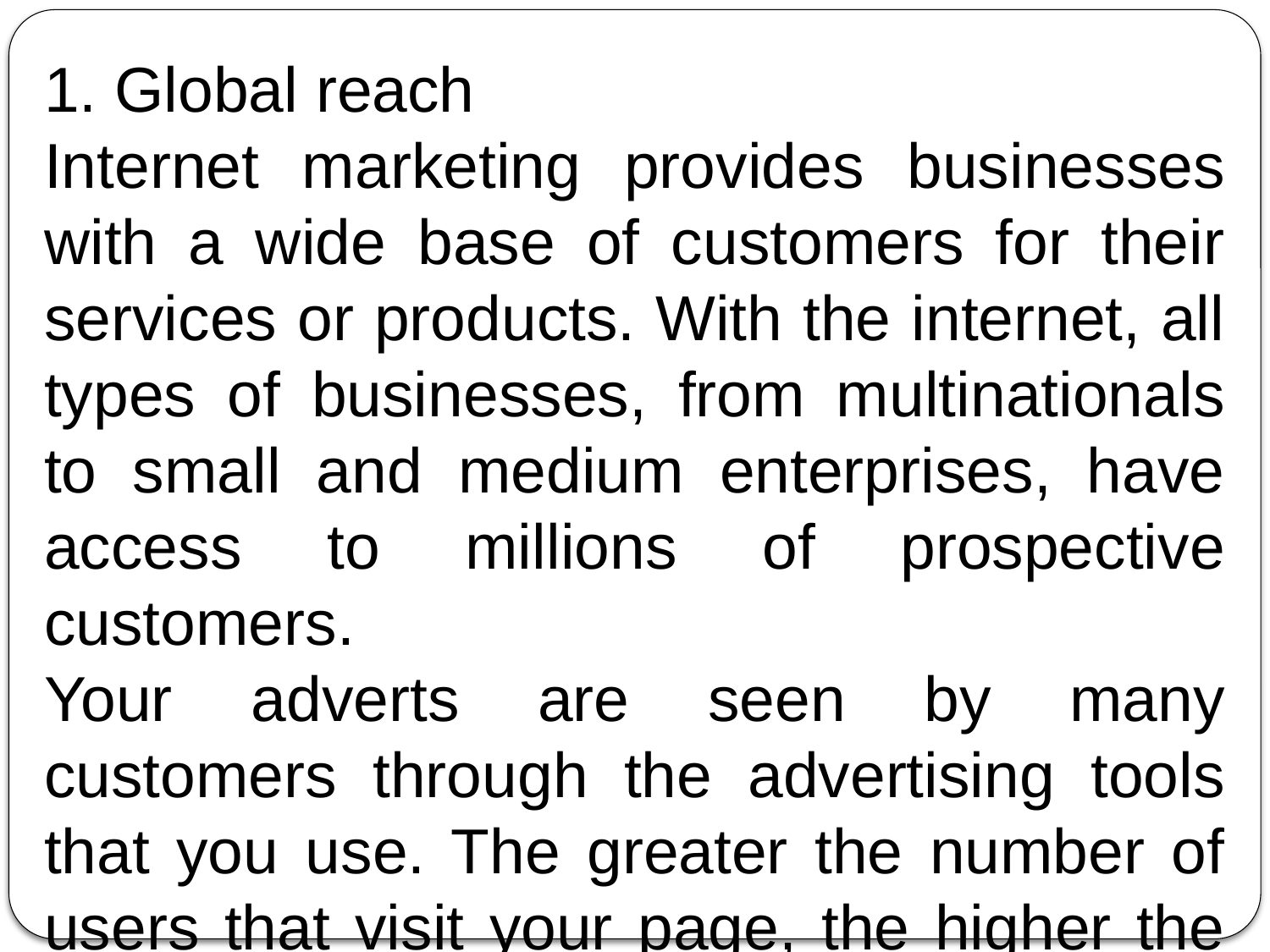

1. Global reach
Internet marketing provides businesses with a wide base of customers for their services or products. With the internet, all types of businesses, from multinationals to small and medium enterprises, have access to millions of prospective customers.
Your adverts are seen by many customers through the advertising tools that you use. The greater the number of users that visit your page, the higher the sales that you will make.